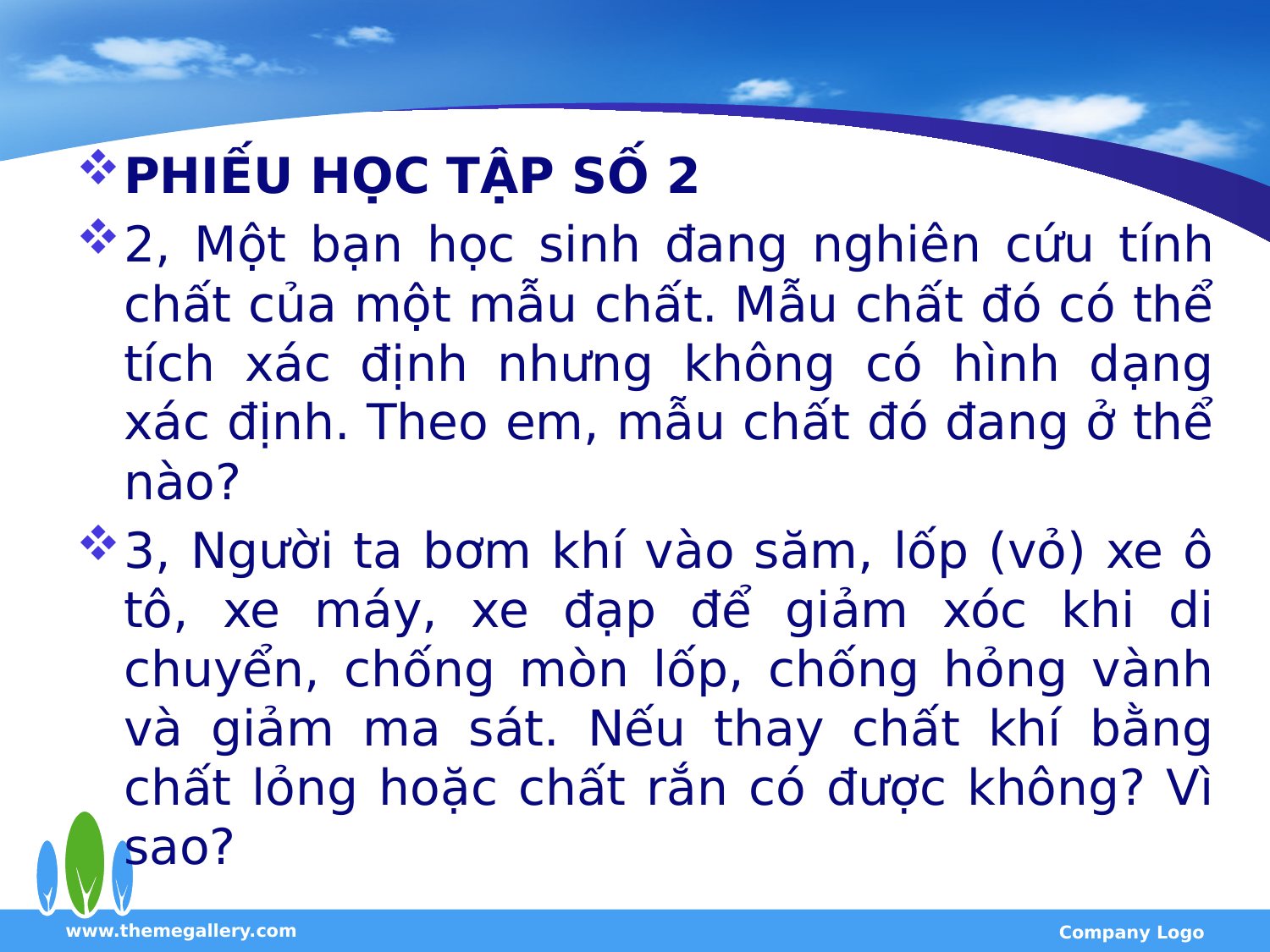

#
PHIẾU HỌC TẬP SỐ 2
2, Một bạn học sinh đang nghiên cứu tính chất của một mẫu chất. Mẫu chất đó có thể tích xác định nhưng không có hình dạng xác định. Theo em, mẫu chất đó đang ở thể nào?
3, Người ta bơm khí vào săm, lốp (vỏ) xe ô tô, xe máy, xe đạp để giảm xóc khi di chuyển, chống mòn lốp, chống hỏng vành và giảm ma sát. Nếu thay chất khí bằng chất lỏng hoặc chất rắn có được không? Vì sao?
www.themegallery.com
Company Logo